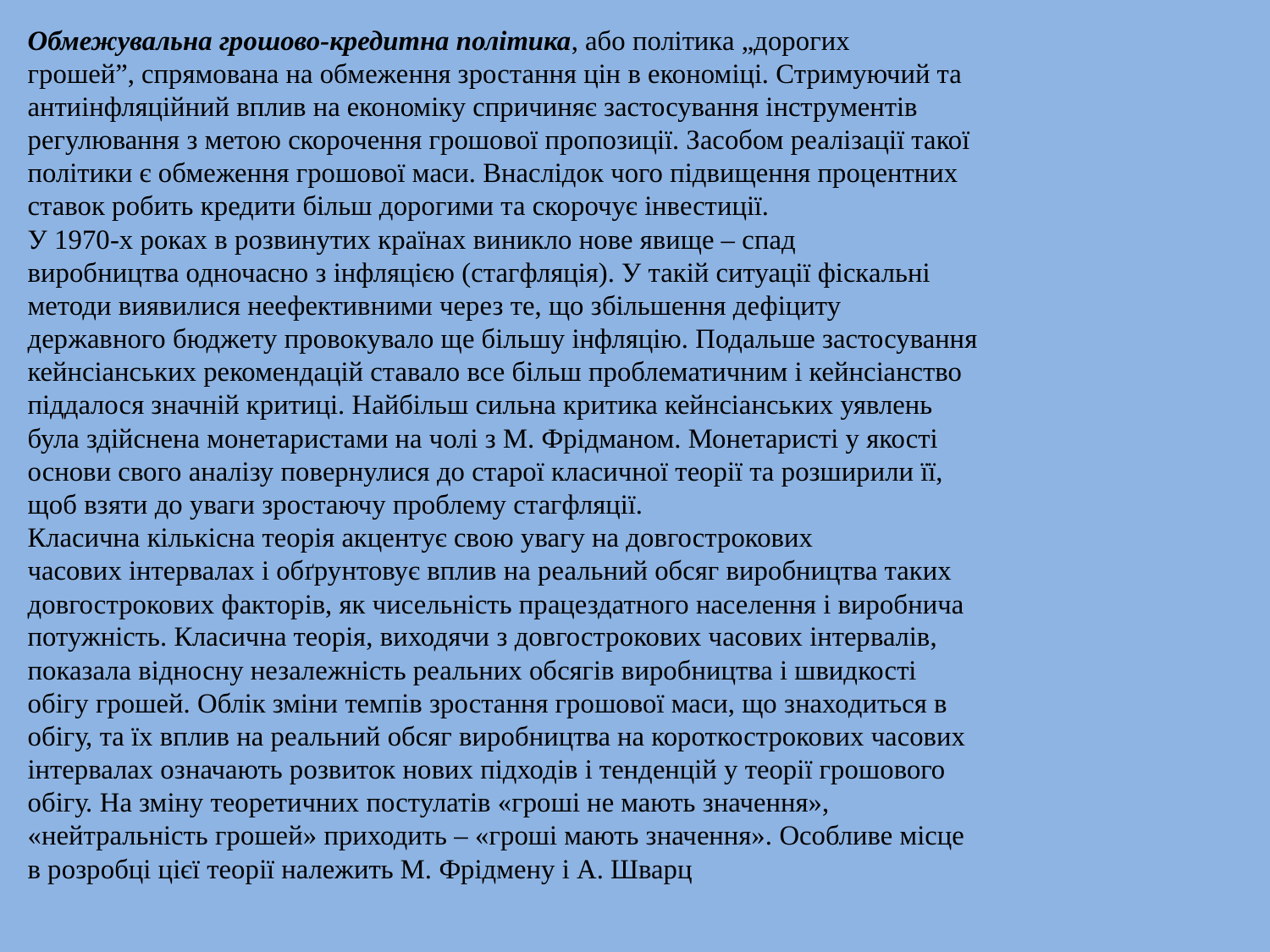

Обмежувальна грошово-кредитна політика, або політика „дорогих
грошей”, спрямована на обмеження зростання цін в економіці. Стримуючий та
антиінфляційний вплив на економіку спричиняє застосування інструментів
регулювання з метою скорочення грошової пропозиції. Засобом реалізації такої
політики є обмеження грошової маси. Внаслідок чого підвищення процентних
ставок робить кредити більш дорогими та скорочує інвестиції.
У 1970-х роках в розвинутих країнах виникло нове явище – спад
виробництва одночасно з інфляцією (стагфляція). У такій ситуації фіскальні
методи виявилися неефективними через те, що збільшення дефіциту
державного бюджету провокувало ще більшу інфляцію. Подальше застосування
кейнсіанських рекомендацій ставало все більш проблематичним і кейнсіанство
піддалося значній критиці. Найбільш сильна критика кейнсіанських уявлень
була здійснена монетаристами на чолі з М. Фрідманом. Монетаристі у якості
основи свого аналізу повернулися до старої класичної теорії та розширили її,
щоб взяти до уваги зростаючу проблему стагфляції.
Класична кількісна теорія акцентує свою увагу на довгострокових
часових інтервалах і обґрунтовує вплив на реальний обсяг виробництва таких
довгострокових факторів, як чисельність працездатного населення і виробнича
потужність. Класична теорія, виходячи з довгострокових часових інтервалів,
показала відносну незалежність реальних обсягів виробництва і швидкості
обігу грошей. Облік зміни темпів зростання грошової маси, що знаходиться в
обігу, та їх вплив на реальний обсяг виробництва на короткострокових часових
інтервалах означають розвиток нових підходів і тенденцій у теорії грошового
обігу. На зміну теоретичних постулатів «гроші не мають значення»,
«нейтральність грошей» приходить – «гроші мають значення». Особливе місце
в розробці цієї теорії належить М. Фрідмену і А. Шварц